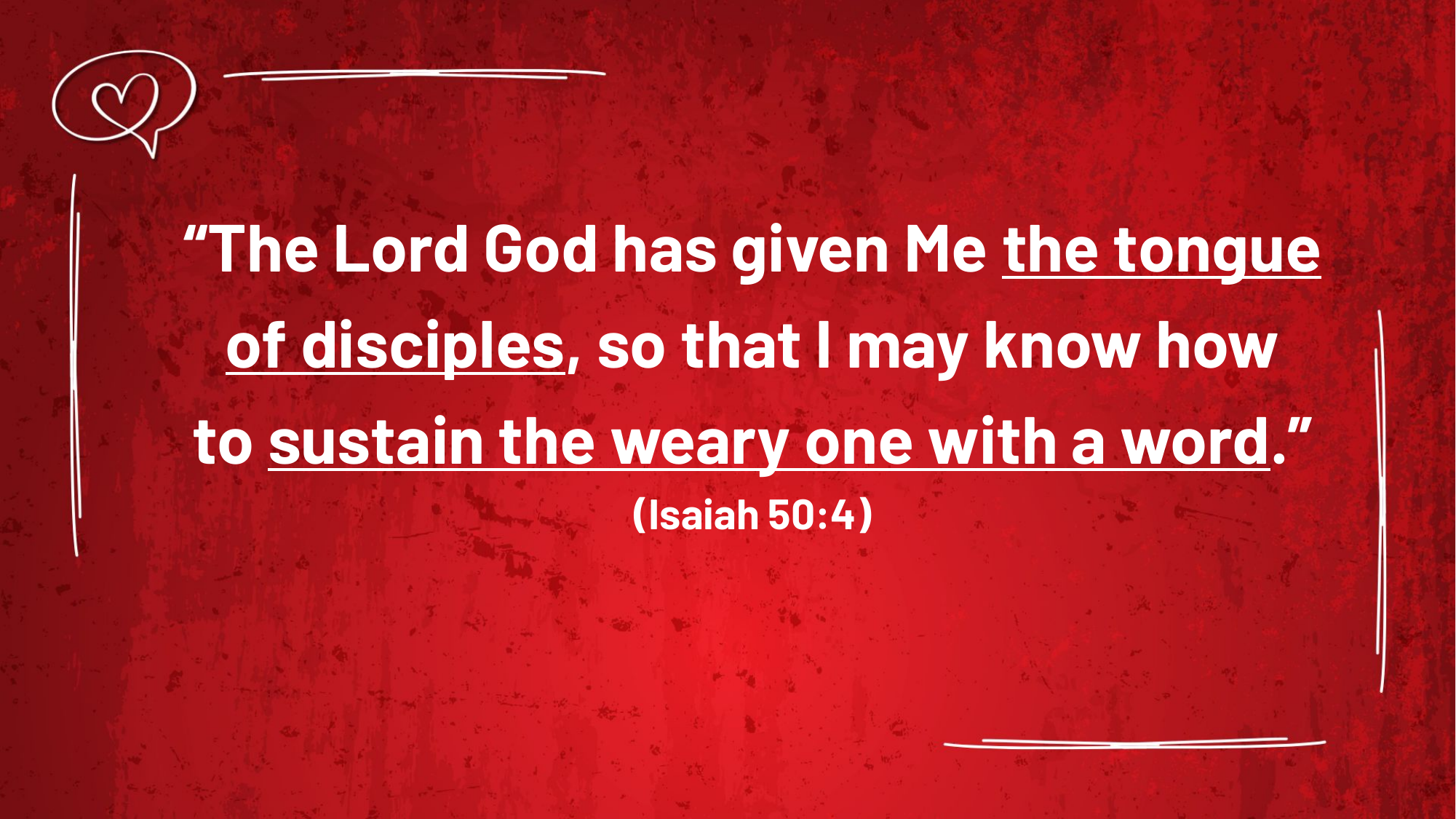

“The Lord God has given Me the tongue of disciples, so that I may know how to sustain the weary one with a word.”
(Isaiah 50:4)